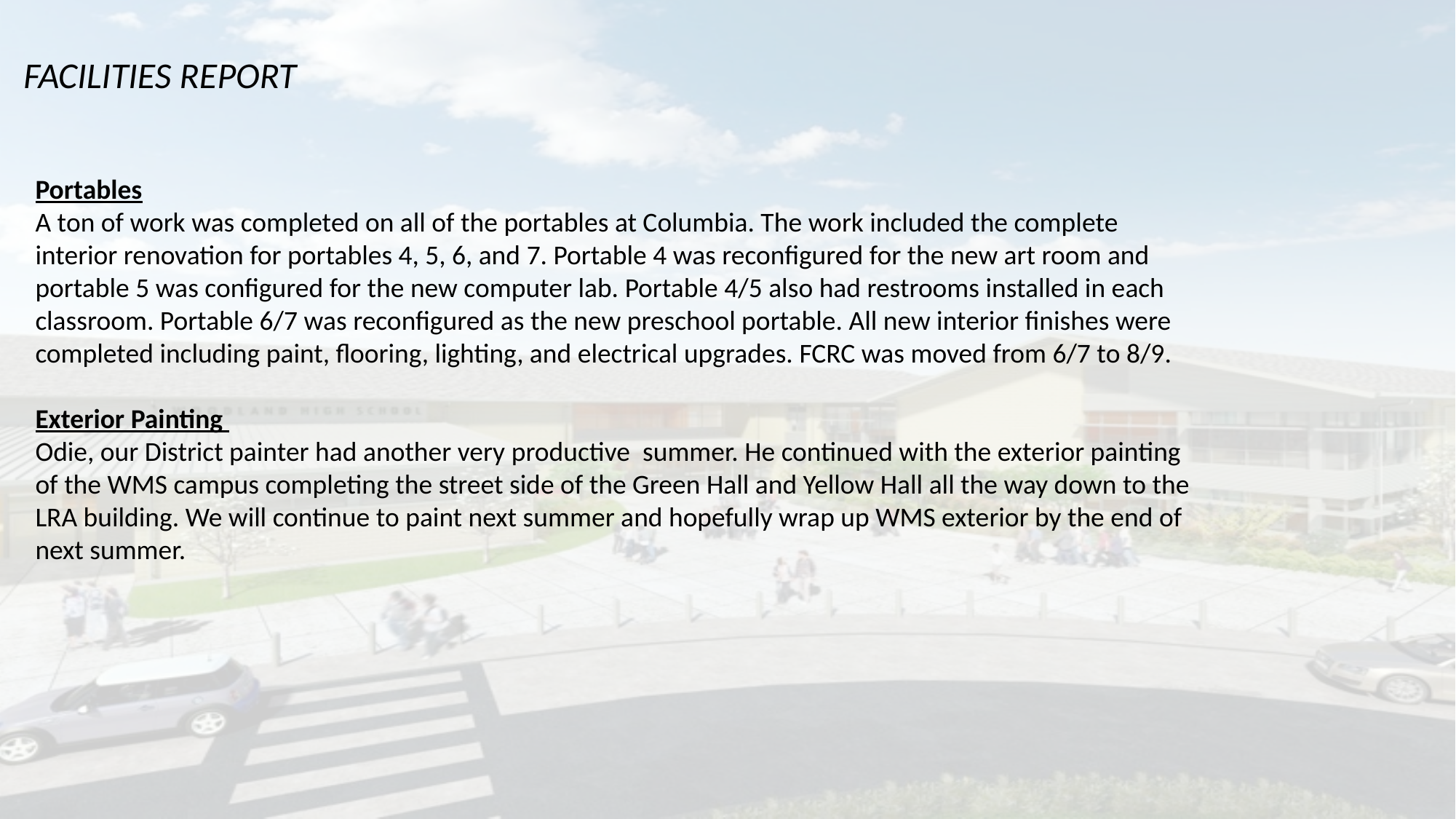

FACILITIES REPORT

Portables
A ton of work was completed on all of the portables at Columbia. The work included the complete interior renovation for portables 4, 5, 6, and 7. Portable 4 was reconfigured for the new art room and portable 5 was configured for the new computer lab. Portable 4/5 also had restrooms installed in each classroom. Portable 6/7 was reconfigured as the new preschool portable. All new interior finishes were completed including paint, flooring, lighting, and electrical upgrades. FCRC was moved from 6/7 to 8/9.

Exterior Painting
Odie, our District painter had another very productive  summer. He continued with the exterior painting of the WMS campus completing the street side of the Green Hall and Yellow Hall all the way down to the LRA building. We will continue to paint next summer and hopefully wrap up WMS exterior by the end of next summer.